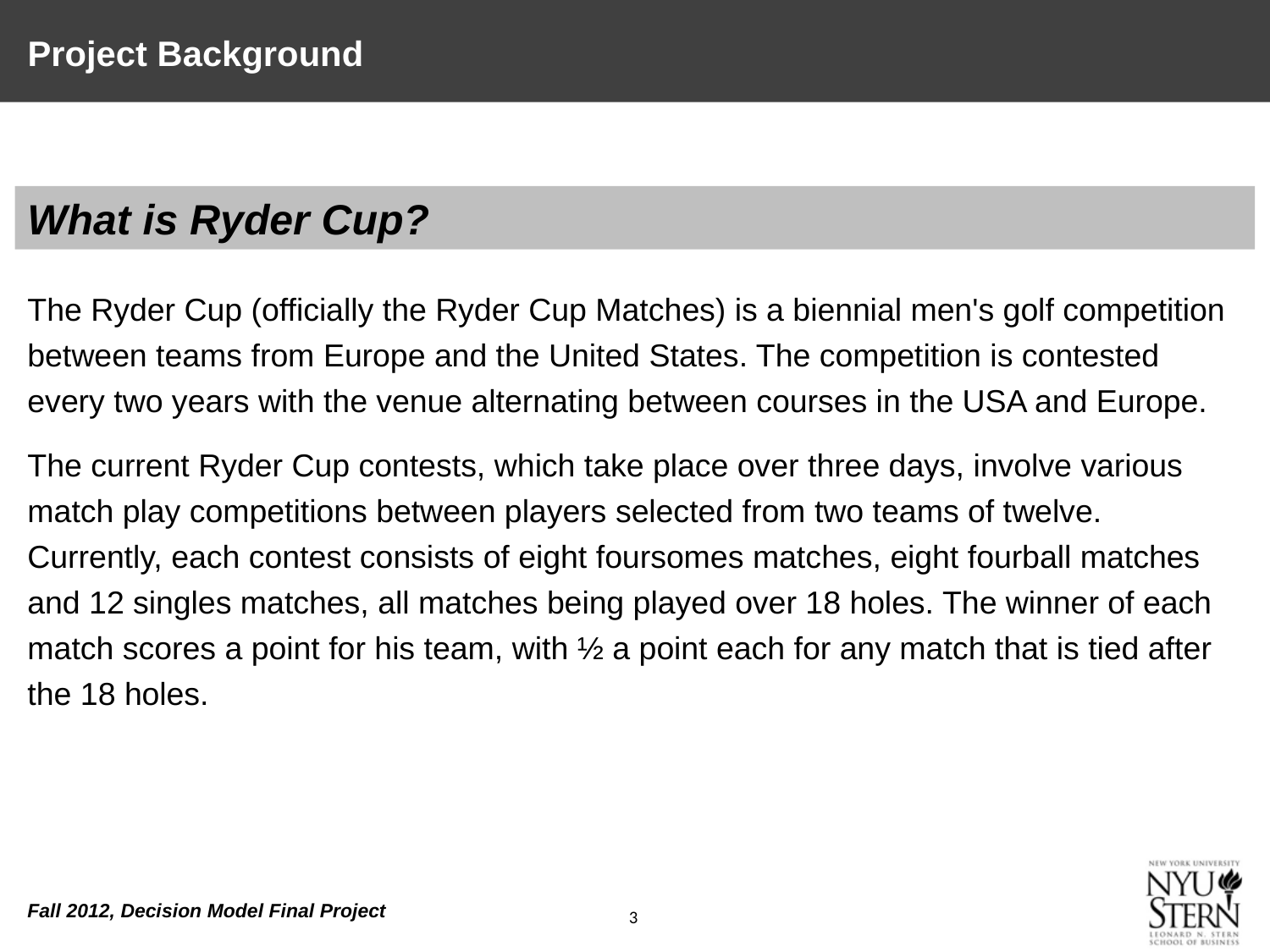

# Project Background

What is Ryder Cup?
The Ryder Cup (officially the Ryder Cup Matches) is a biennial men's golf competition between teams from Europe and the United States. The competition is contested every two years with the venue alternating between courses in the USA and Europe.
The current Ryder Cup contests, which take place over three days, involve various match play competitions between players selected from two teams of twelve. Currently, each contest consists of eight foursomes matches, eight fourball matches and 12 singles matches, all matches being played over 18 holes. The winner of each match scores a point for his team, with ½ a point each for any match that is tied after the 18 holes.